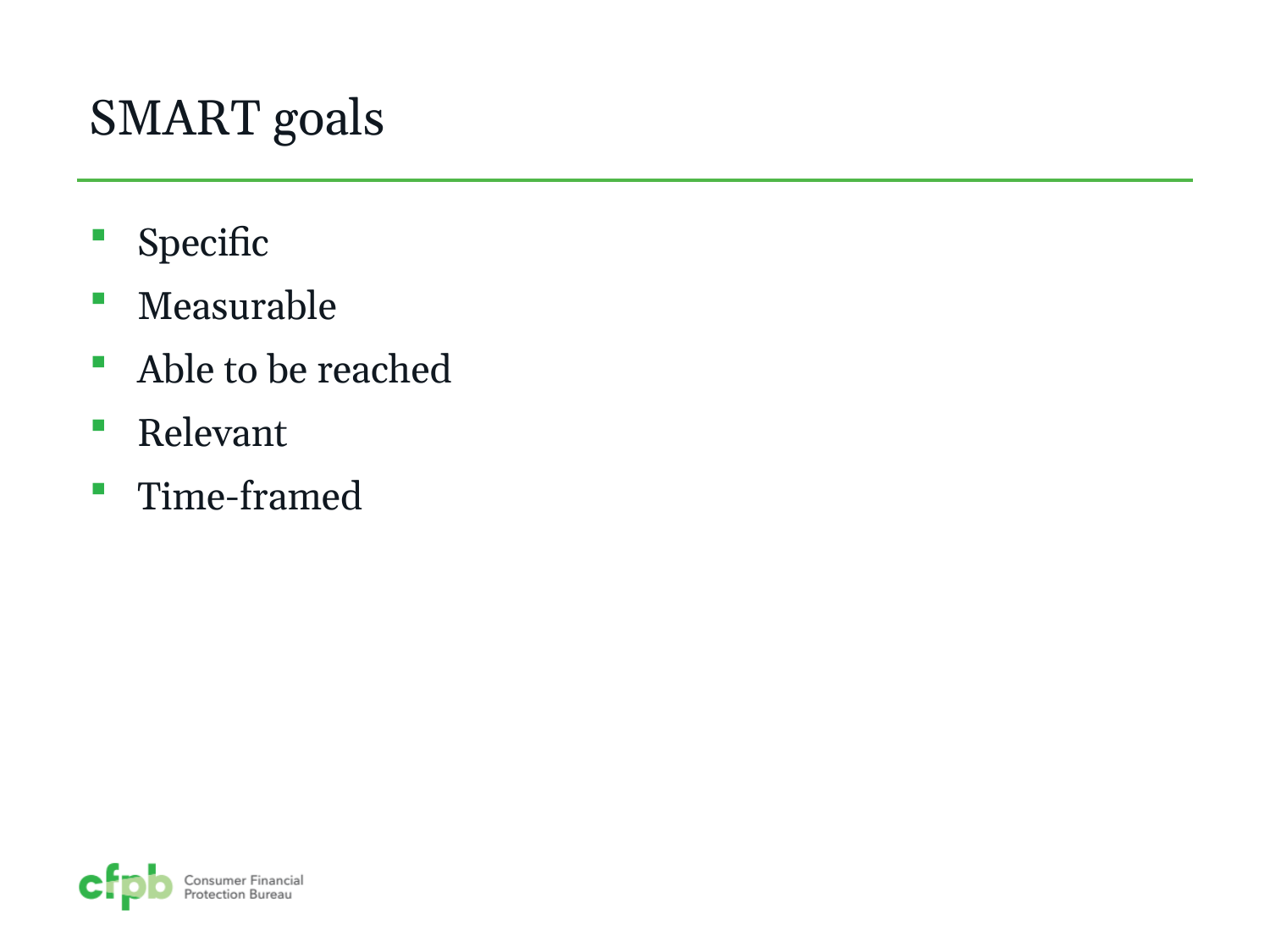

# SMART goals
Specific
Measurable
Able to be reached
Relevant
Time-framed